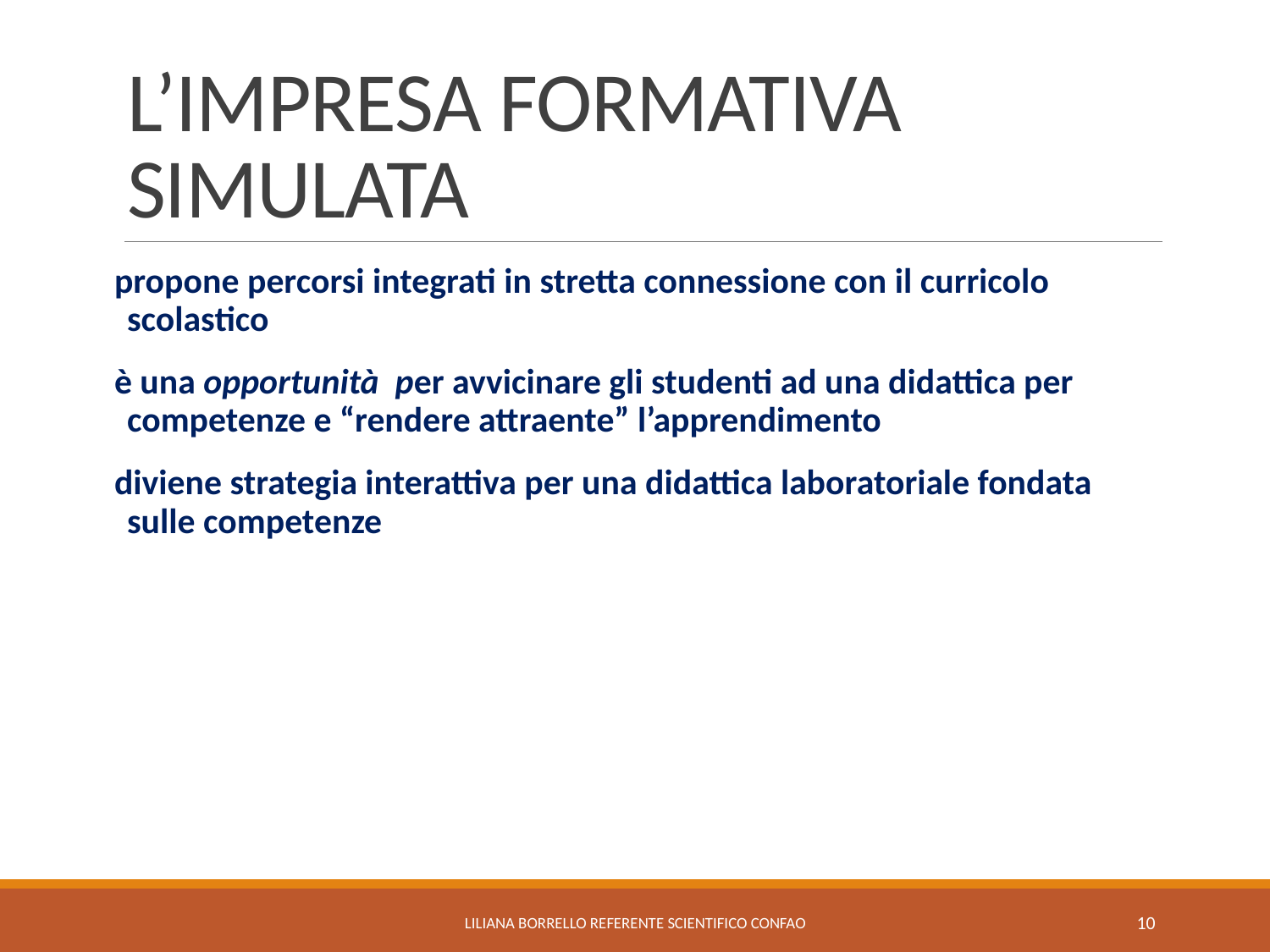

# L’IMPRESA FORMATIVA SIMULATA
propone percorsi integrati in stretta connessione con il curricolo scolastico
è una opportunità  per avvicinare gli studenti ad una didattica per competenze e “rendere attraente” l’apprendimento
diviene strategia interattiva per una didattica laboratoriale fondata sulle competenze

LILIANA BORRELLO referente scientifico Confao
10